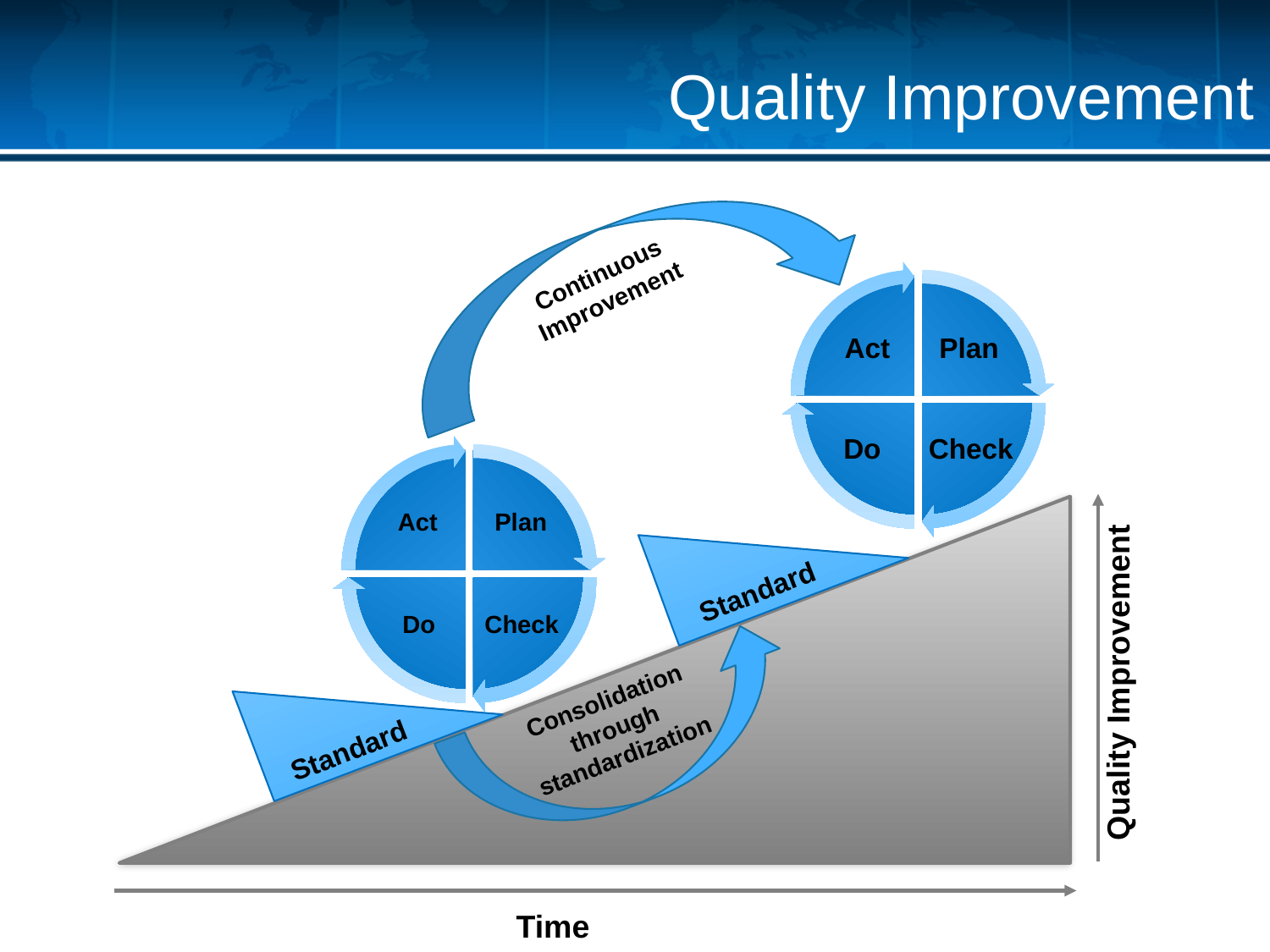

Quality Improvement

Continuous
Improvement

Act
Plan
Do
Check

Act
Plan
Do
Check

Standard

Standard

Quality Improvement

Consolidation
through
standardization
Time